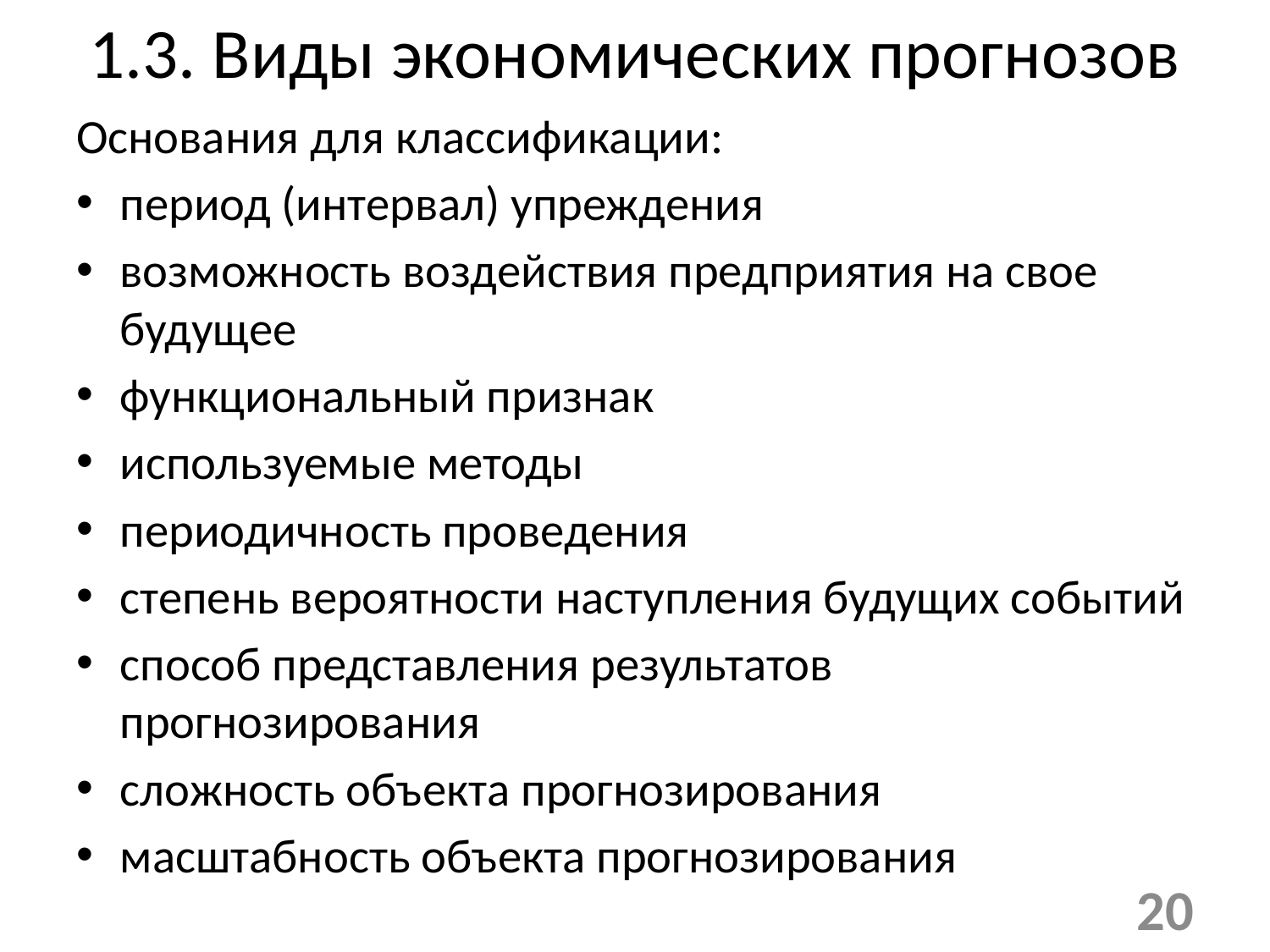

# 1.3. Виды экономических прогнозов
Основания для классификации:
период (интервал) упреждения
возможность воздействия предприятия на свое будущее
функциональный признак
используемые методы
периодичность проведения
степень вероятности наступления будущих событий
способ представления результатов прогнозирования
сложность объекта прогнозирования
масштабность объекта прогнозирования

20